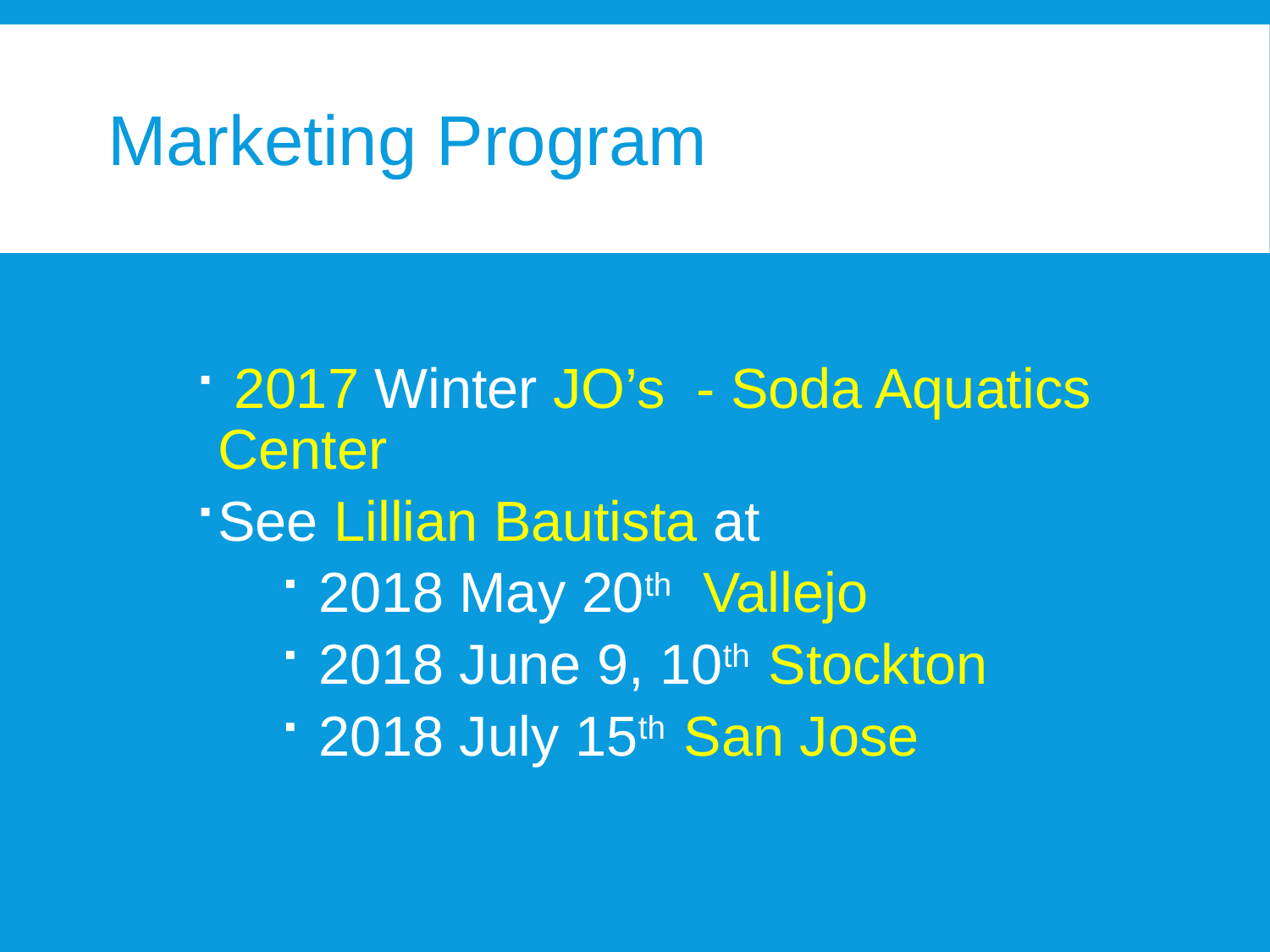

# Marketing Program

 2017 Winter JO’s  - Soda Aquatics Center
See Lillian Bautista at
 2018 May 20th  Vallejo
 2018 June 9, 10th  Stockton
 2018 July 15th  San Jose